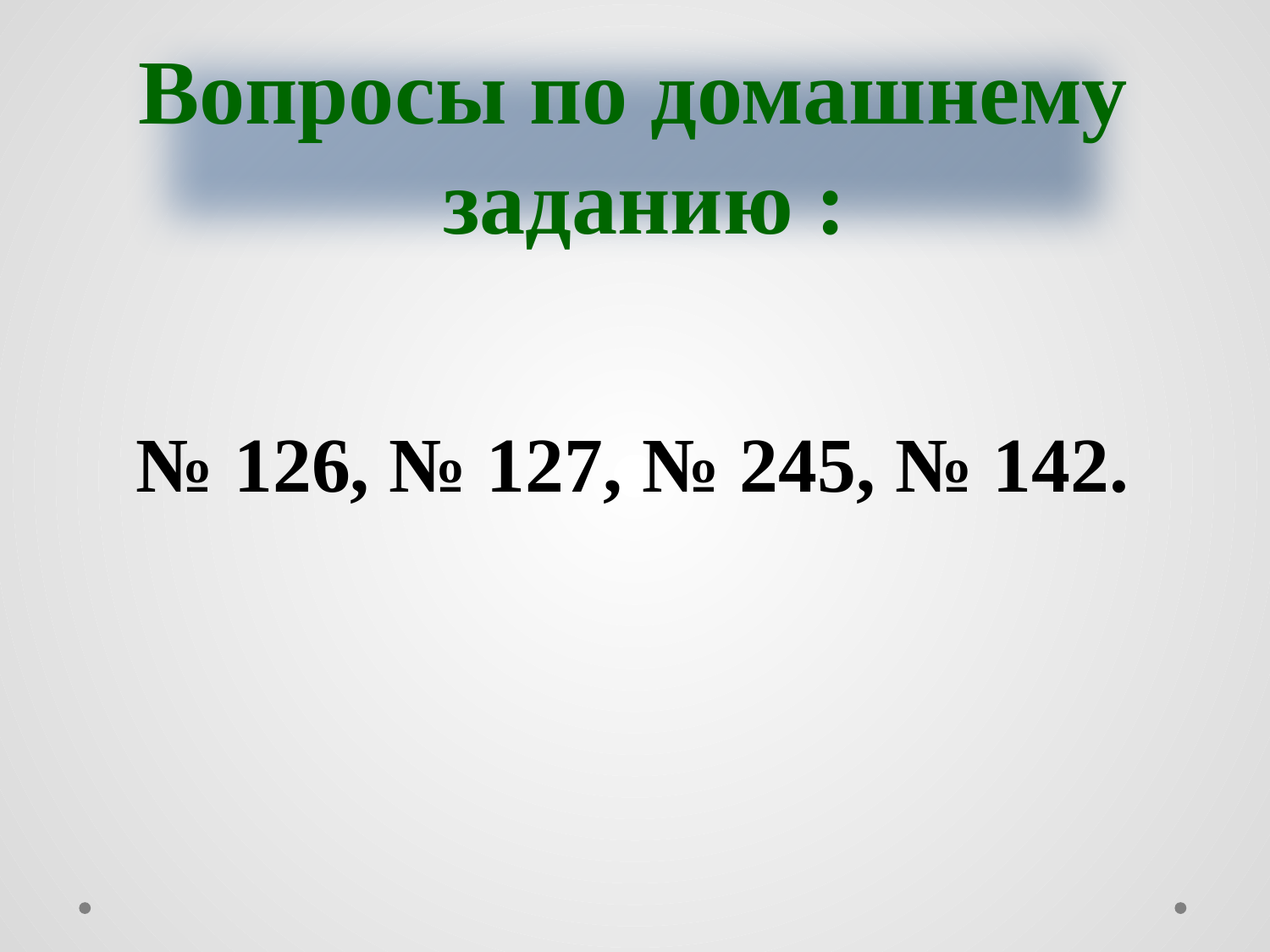

Вопросы по домашнему
 заданию :
№ 126, № 127, № 245, № 142.